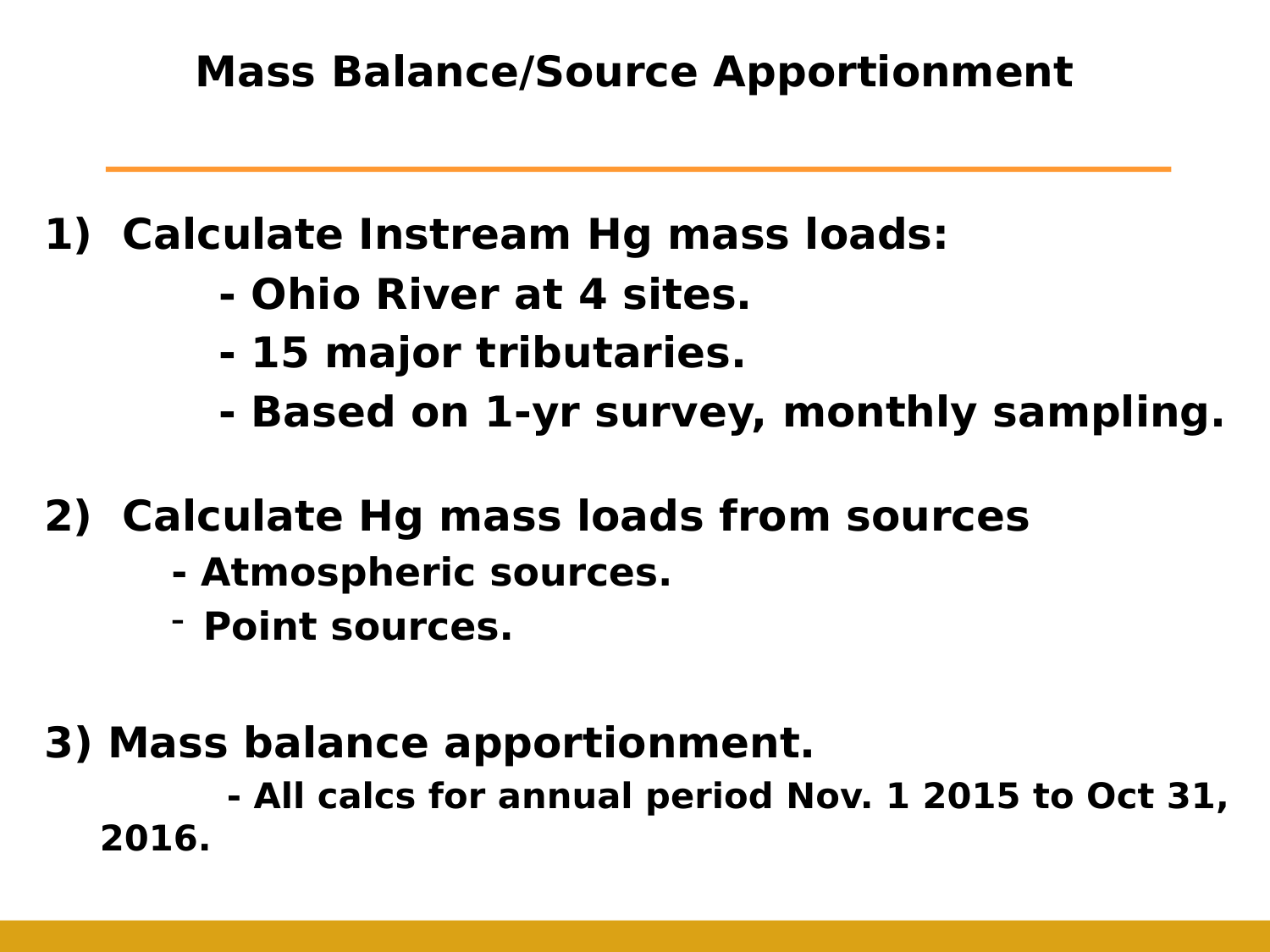

# Mass Balance/Source Apportionment

1)  Calculate Instream Hg mass loads:
		- Ohio River at 4 sites.
		- 15 major tributaries.
		- Based on 1-yr survey, monthly sampling.

2)  Calculate Hg mass loads from sources
- Atmospheric sources.
Point sources.

Mass balance apportionment.
	- All calcs for annual period Nov. 1 2015 to Oct 31, 	2016.